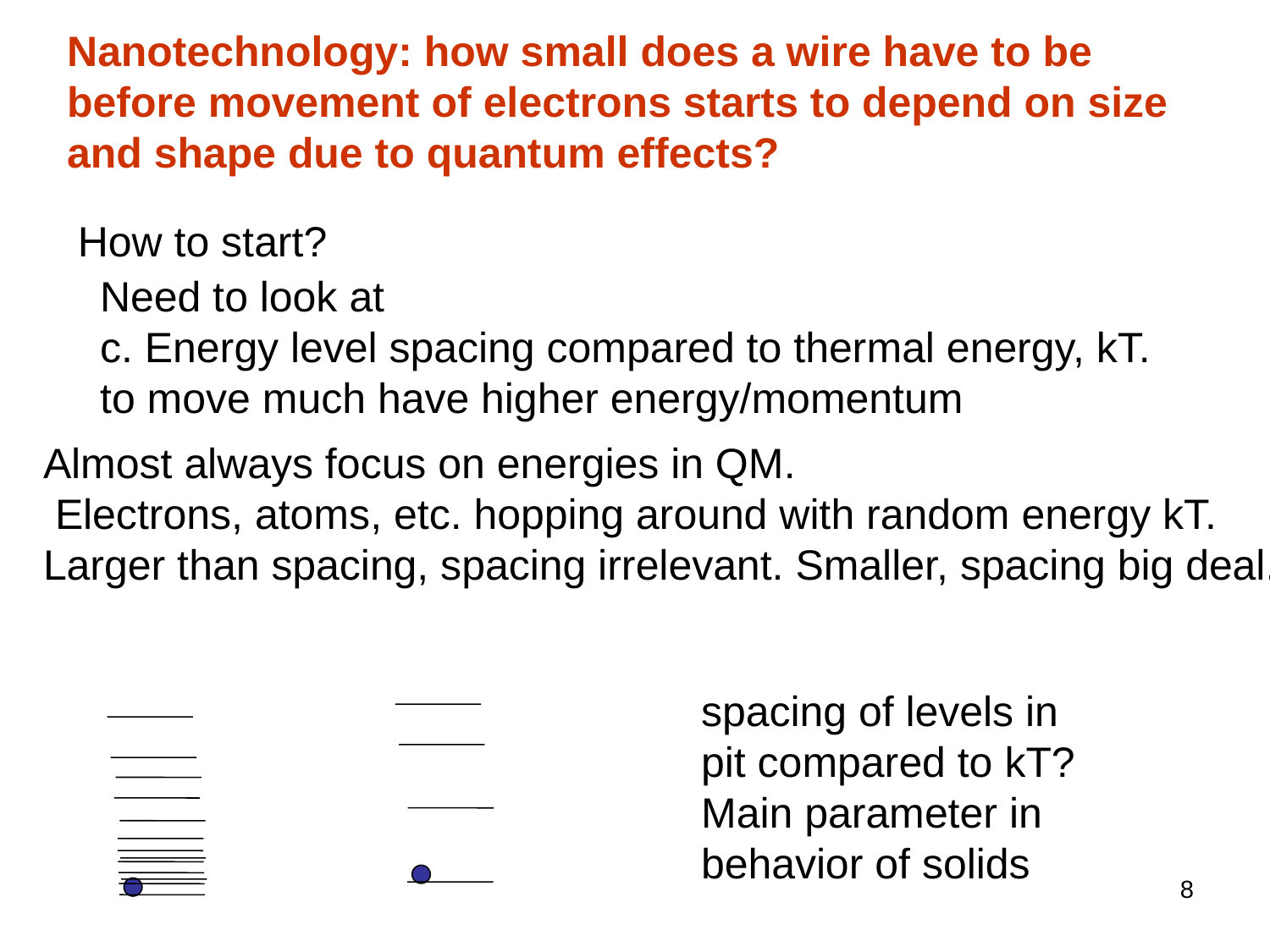

Nanotechnology: how small does a wire have to be
before movement of electrons starts to depend on size
and shape due to quantum effects?
How to start?
Need to look at
c. Energy level spacing compared to thermal energy, kT.
to move much have higher energy/momentum
Almost always focus on energies in QM.
 Electrons, atoms, etc. hopping around with random energy kT.
Larger than spacing, spacing irrelevant. Smaller, spacing big deal.
spacing of levels in pit compared to kT?
Main parameter in behavior of solids

8